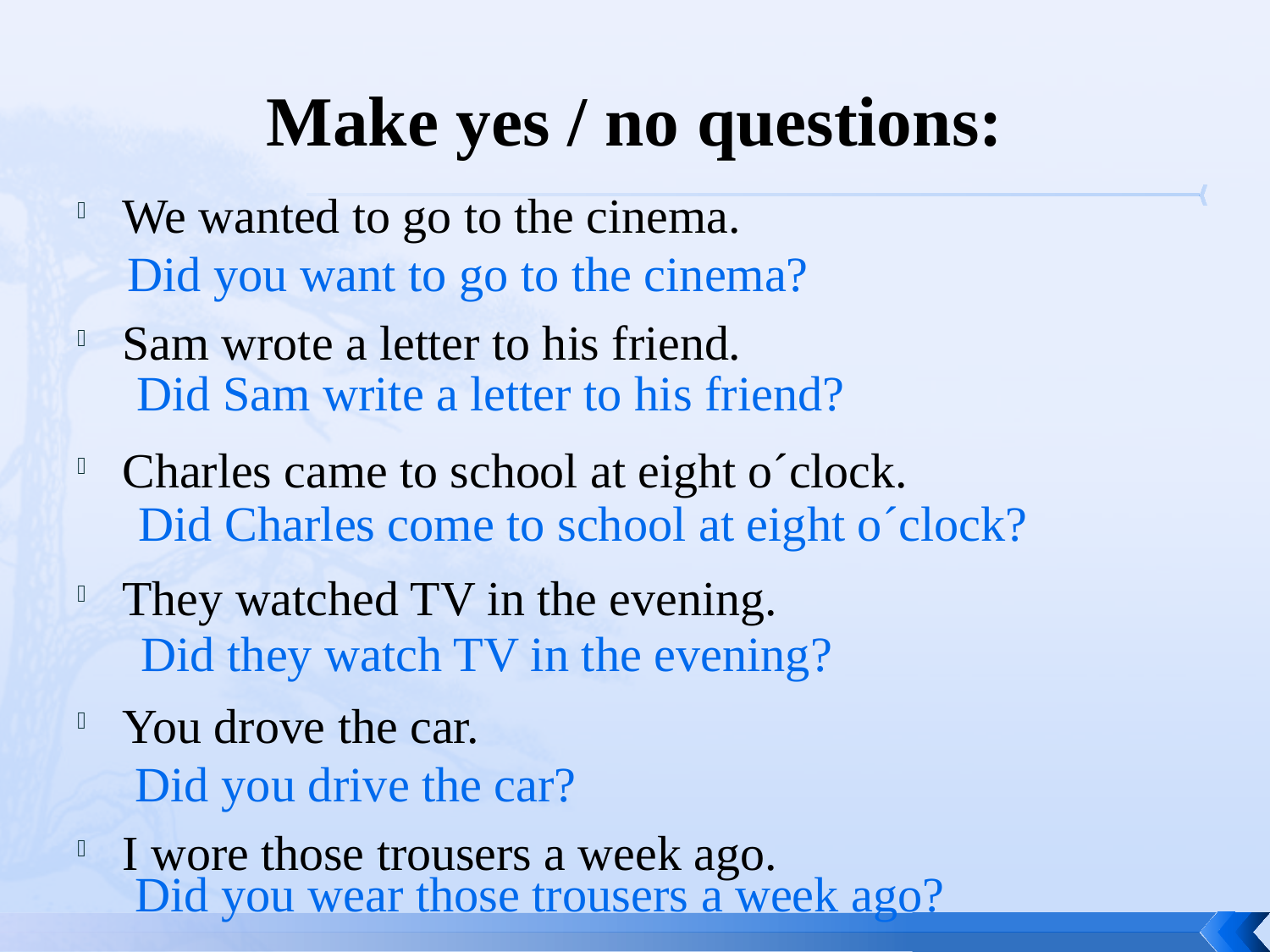

# Make yes / no questions:
We wanted to go to the cinema.
Sam wrote a letter to his friend.
Charles came to school at eight o´clock.
They watched TV in the evening.
You drove the car.
I wore those trousers a week ago.
Did you want to go to the cinema?
Did Sam write a letter to his friend?
Did Charles come to school at eight o´clock?
Did they watch TV in the evening?
Did you drive the car?
Did you wear those trousers a week ago?